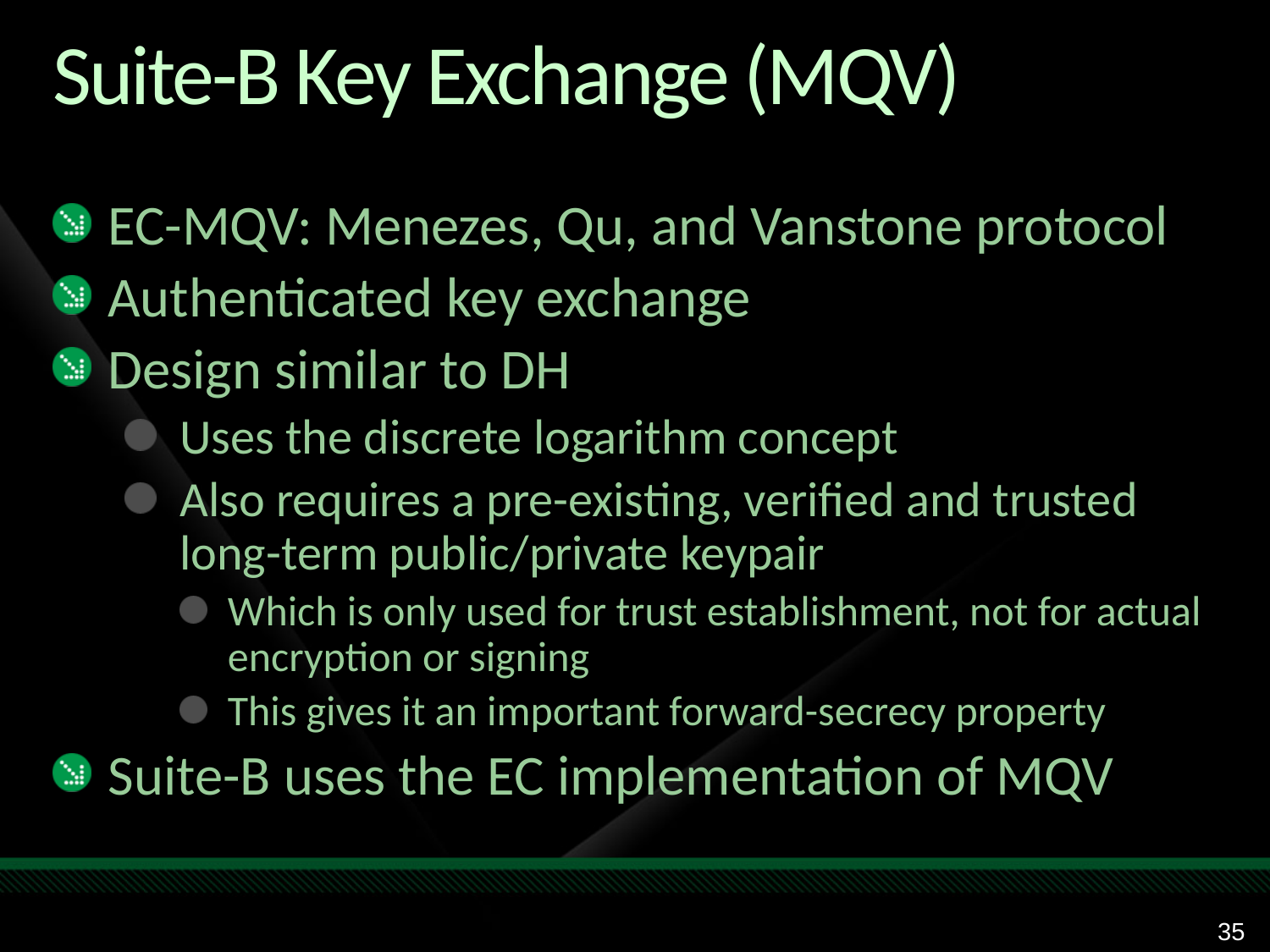

# Suite-B Key Exchange (MQV)
EC-MQV: Menezes, Qu, and Vanstone protocol
Authenticated key exchange
Design similar to DH
Uses the discrete logarithm concept
Also requires a pre-existing, verified and trusted long-term public/private keypair
Which is only used for trust establishment, not for actual encryption or signing
This gives it an important forward-secrecy property
Suite-B uses the EC implementation of MQV